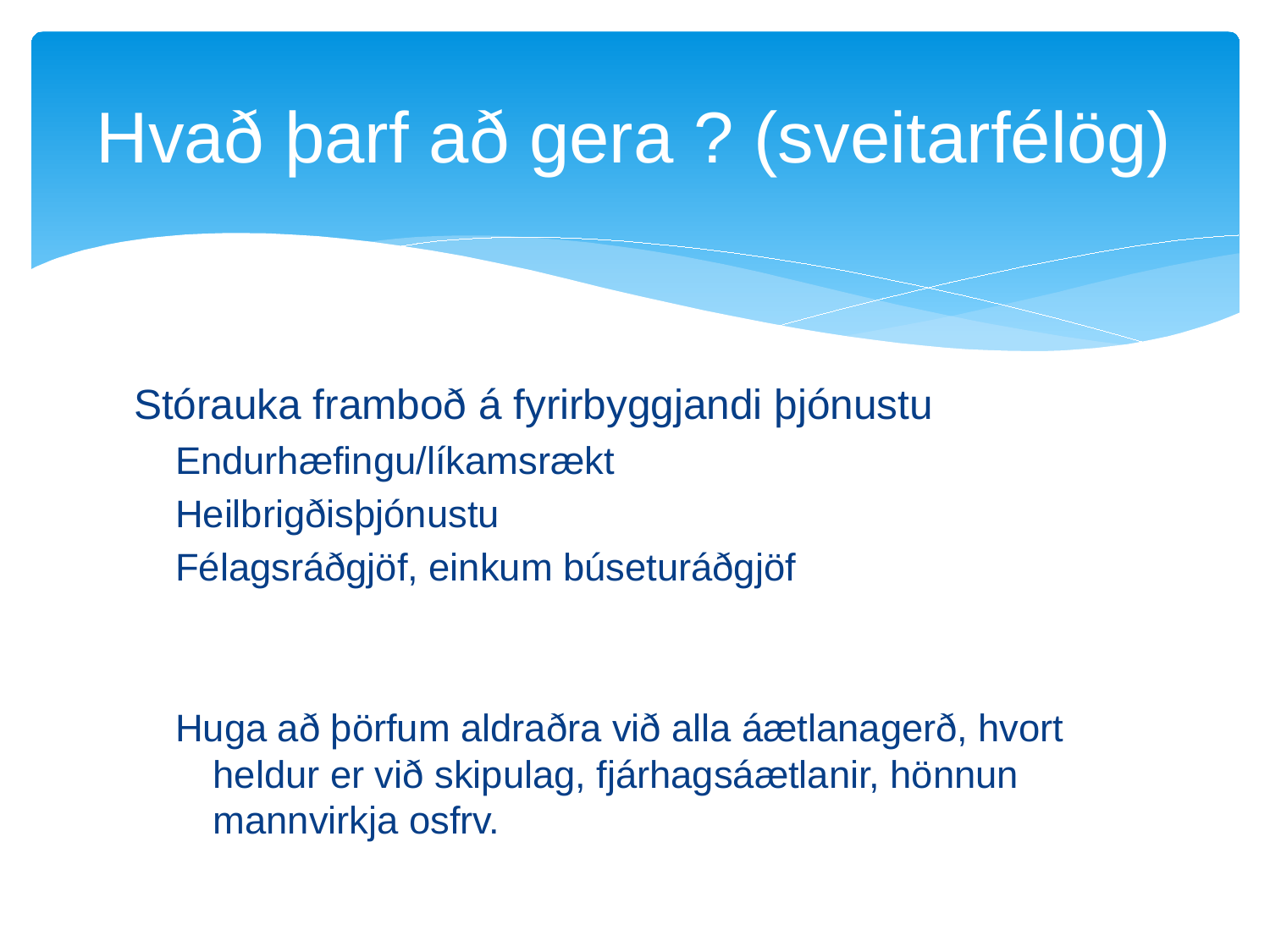

# Hvað þarf að gera ? (sveitarfélög)
Stórauka framboð á fyrirbyggjandi þjónustu
Endurhæfingu/líkamsrækt
Heilbrigðisþjónustu
Félagsráðgjöf, einkum búseturáðgjöf

Huga að þörfum aldraðra við alla áætlanagerð, hvort heldur er við skipulag, fjárhagsáætlanir, hönnun mannvirkja osfrv.